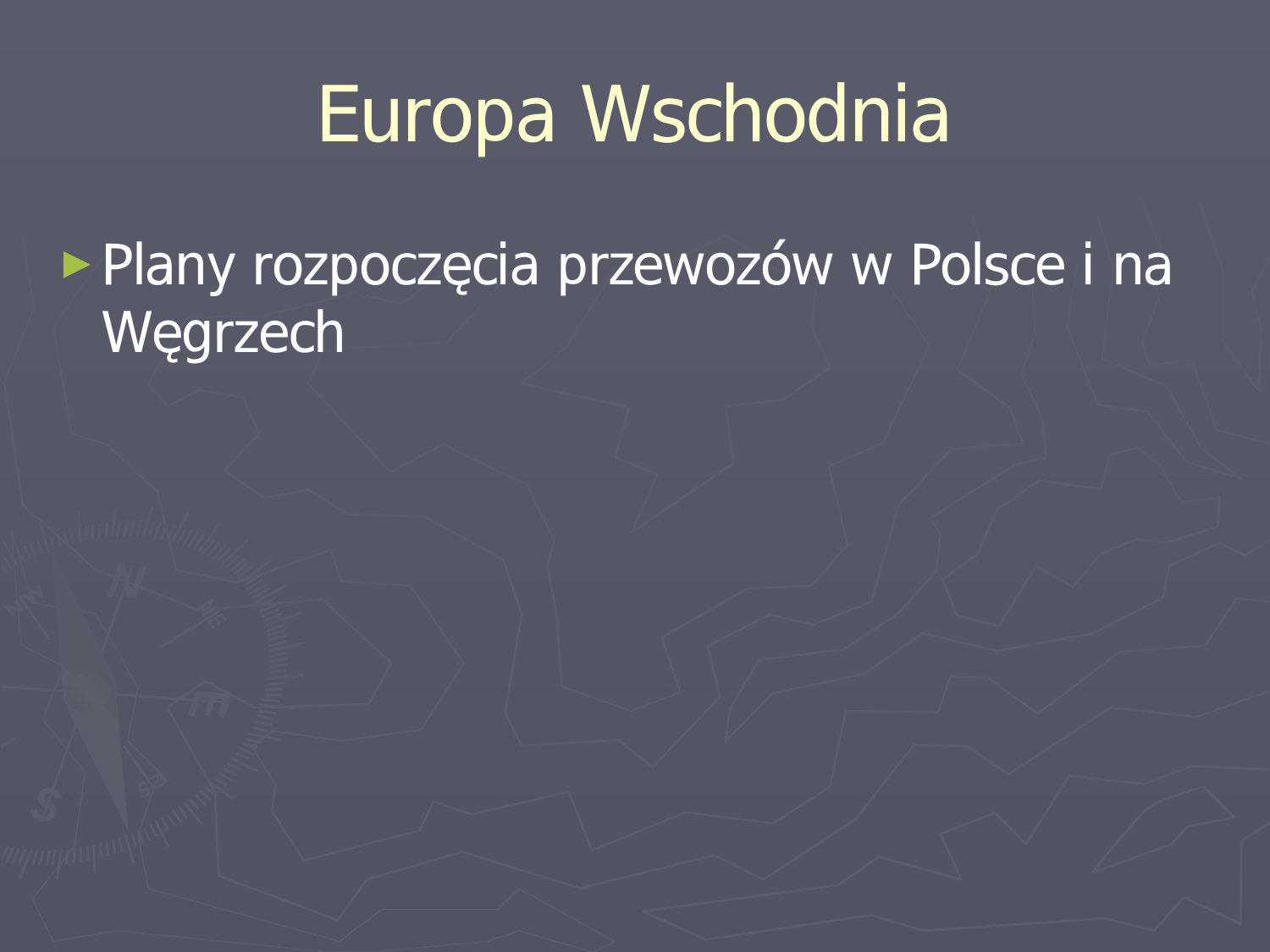

# Europa Wschodnia
Plany rozpoczęcia przewozów w Polsce i na Węgrzech